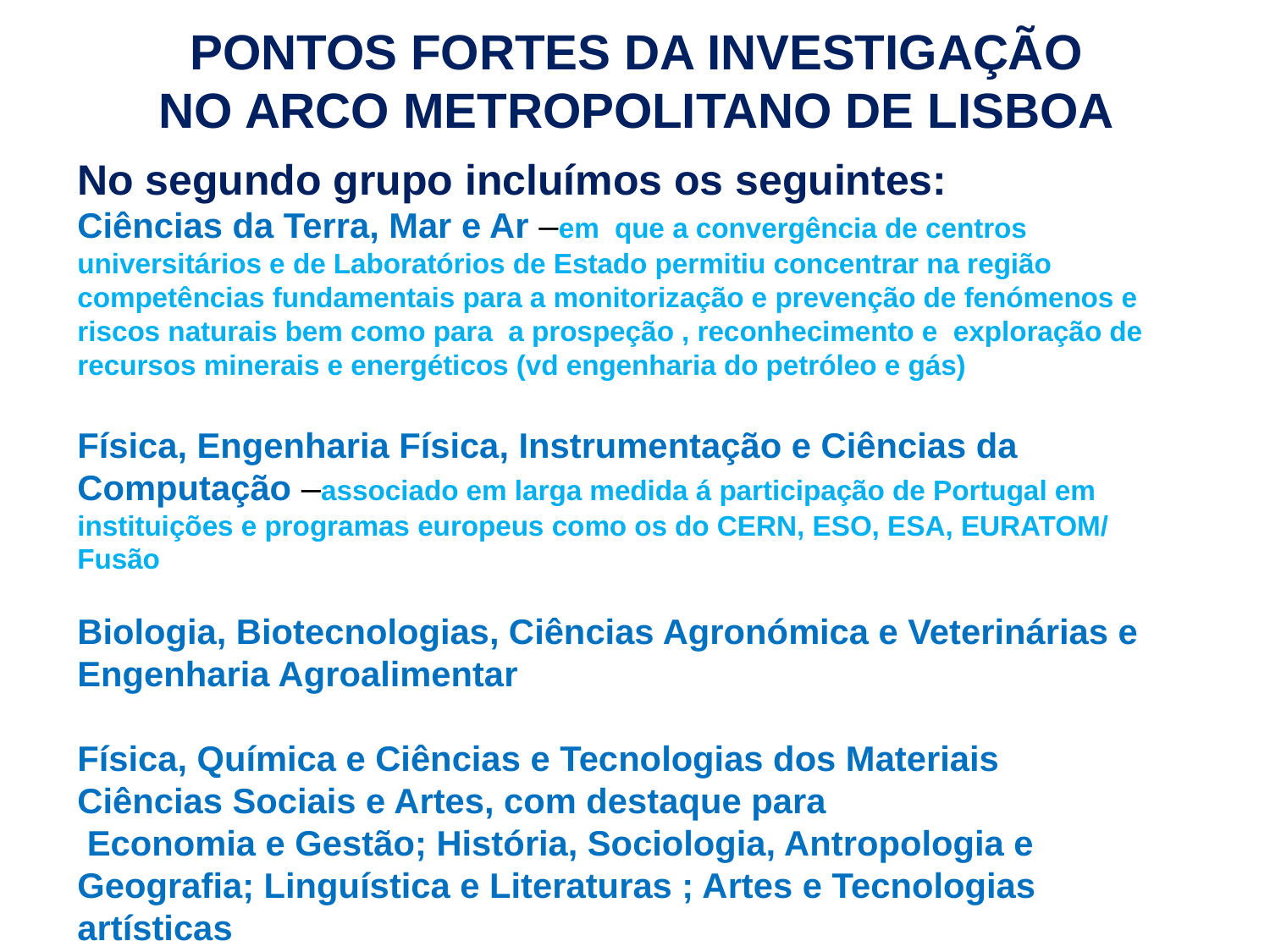

# PONTOS FORTES DA INVESTIGAÇÃO NO ARCO METROPOLITANO DE LISBOA
No segundo grupo incluímos os seguintes:
Ciências da Terra, Mar e Ar –em  que a convergência de centros universitários e de Laboratórios de Estado permitiu concentrar na região competências fundamentais para a monitorização e prevenção de fenómenos e riscos naturais bem como para  a prospeção , reconhecimento e  exploração de recursos minerais e energéticos (vd engenharia do petróleo e gás)

Física, Engenharia Física, Instrumentação e Ciências da Computação –associado em larga medida á participação de Portugal em instituições e programas europeus como os do CERN, ESO, ESA, EURATOM/ Fusão

Biologia, Biotecnologias, Ciências Agronómica e Veterinárias e Engenharia Agroalimentar

Física, Química e Ciências e Tecnologias dos Materiais
Ciências Sociais e Artes, com destaque para
 Economia e Gestão; História, Sociologia, Antropologia e Geografia; Linguística e Literaturas ; Artes e Tecnologias artísticas